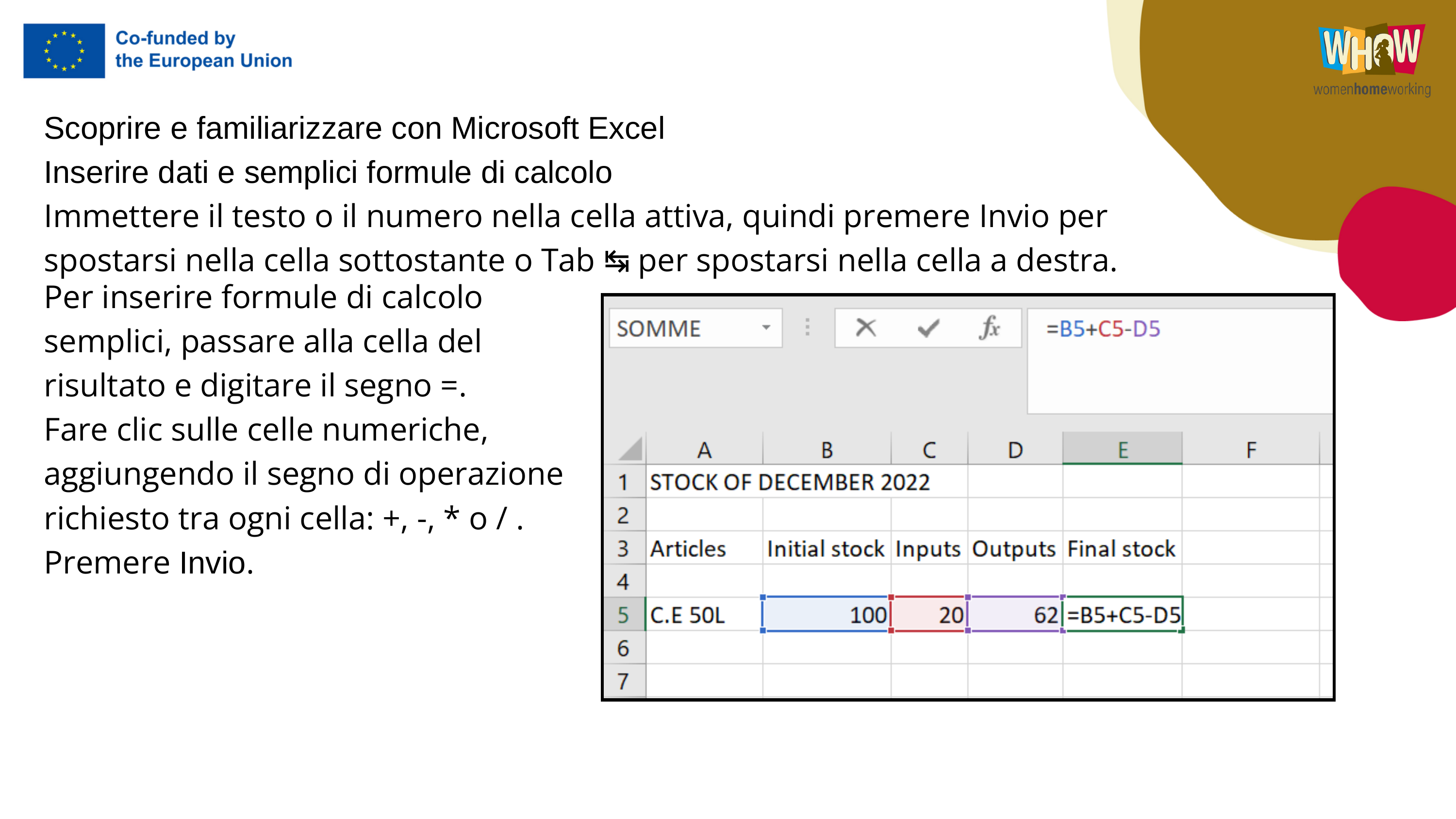

Scoprire e familiarizzare con Microsoft Excel
Inserire dati e semplici formule di calcolo
Immettere il testo o il numero nella cella attiva, quindi premere Invio per spostarsi nella cella sottostante o Tab ↹ per spostarsi nella cella a destra.
Per inserire formule di calcolo semplici, passare alla cella del risultato e digitare il segno =.
Fare clic sulle celle numeriche, aggiungendo il segno di operazione richiesto tra ogni cella: +, -, * o / .
Premere Invio.